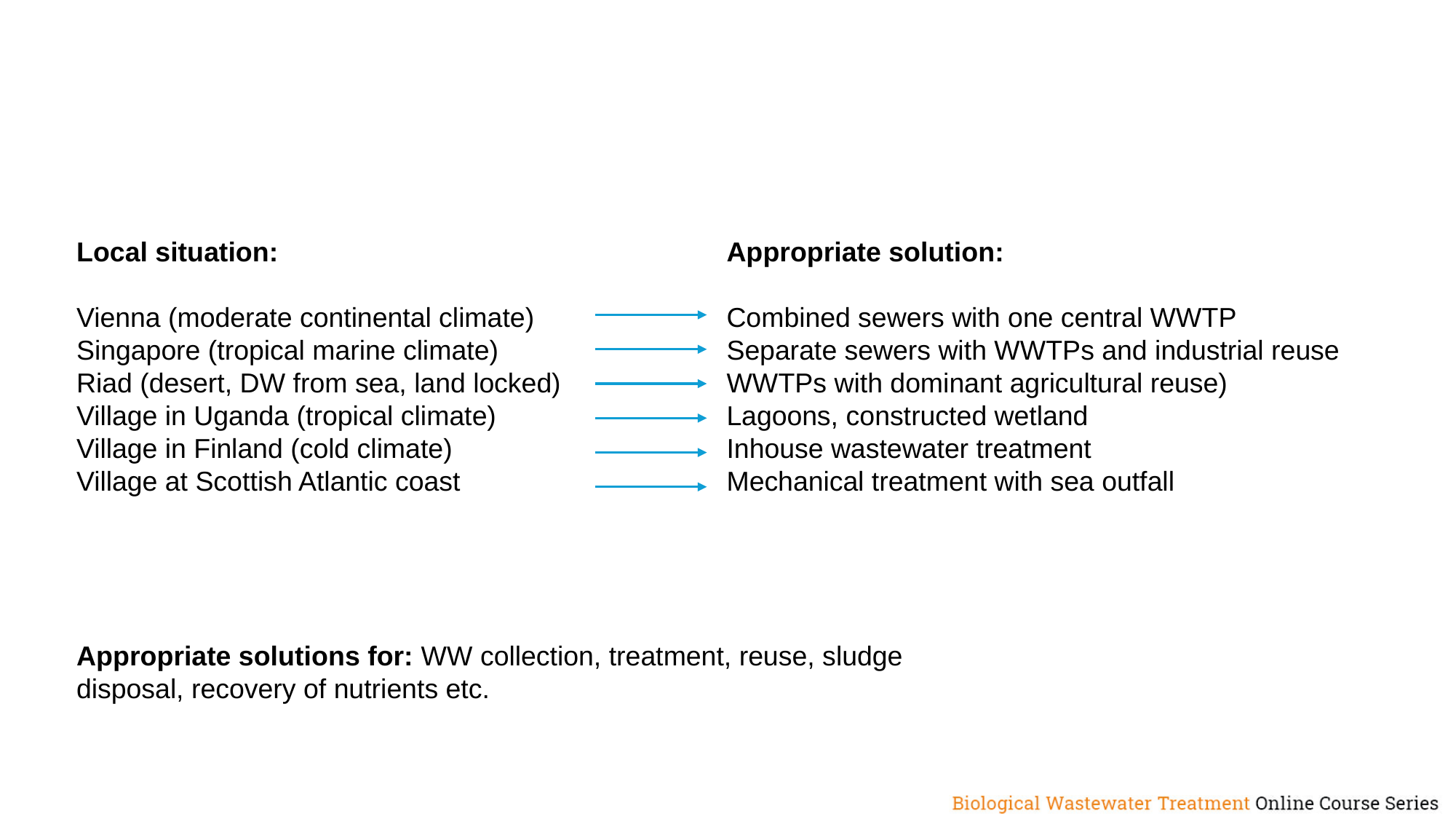

Local situation:

Vienna (moderate continental climate)
Singapore (tropical marine climate)
Riad (desert, DW from sea, land locked)
Village in Uganda (tropical climate)
Village in Finland (cold climate)
Village at Scottish Atlantic coast
Appropriate solution:

Combined sewers with one central WWTP
Separate sewers with WWTPs and industrial reuse
WWTPs with dominant agricultural reuse)
Lagoons, constructed wetland
Inhouse wastewater treatment
Mechanical treatment with sea outfall
Appropriate solutions for: WW collection, treatment, reuse, sludge disposal, recovery of nutrients etc.